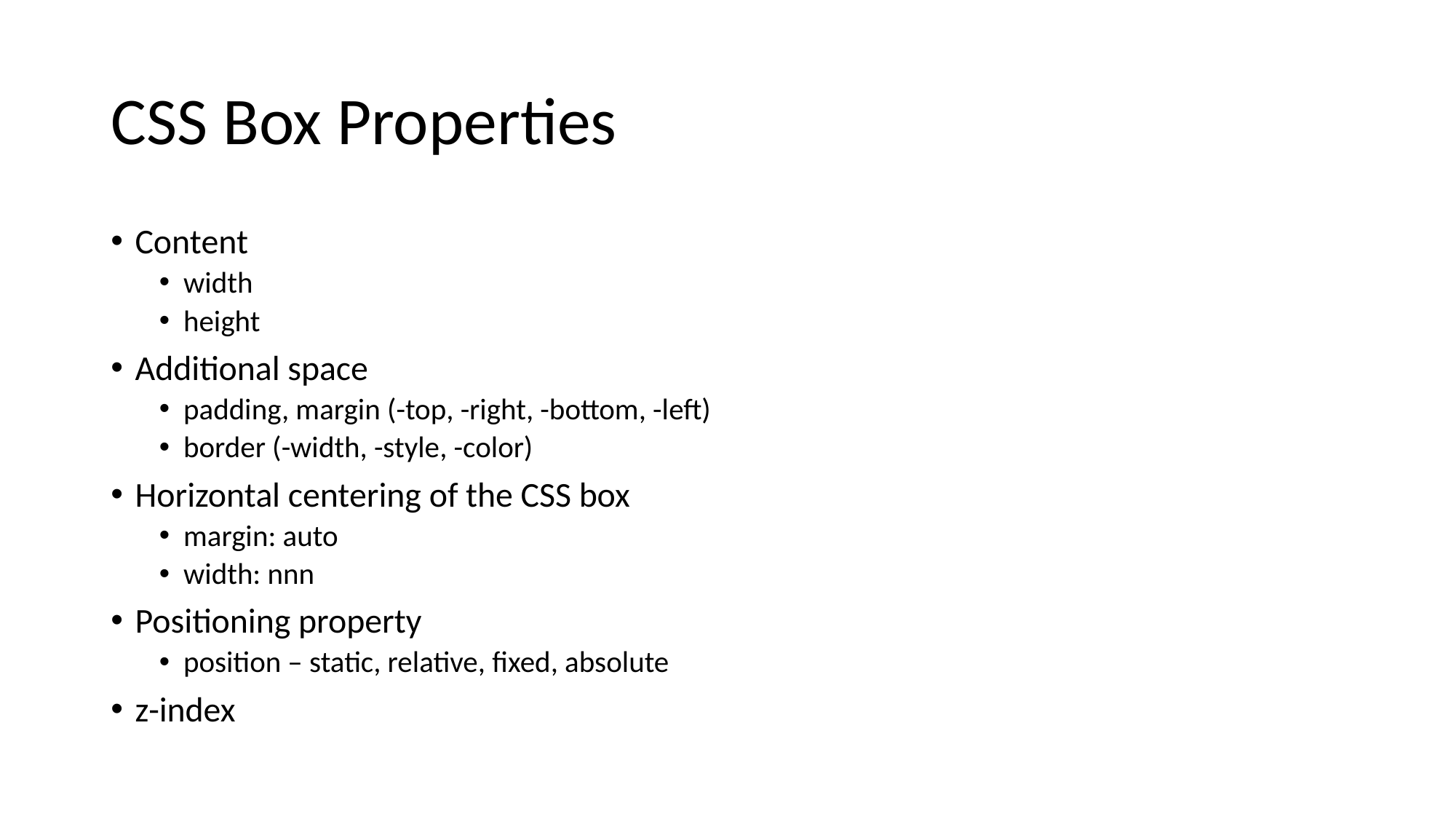

# CSS Box Properties
Content
width
height
Additional space
padding, margin (-top, -right, -bottom, -left)
border (-width, -style, -color)
Horizontal centering of the CSS box
margin: auto
width: nnn
Positioning property
position – static, relative, fixed, absolute
z-index